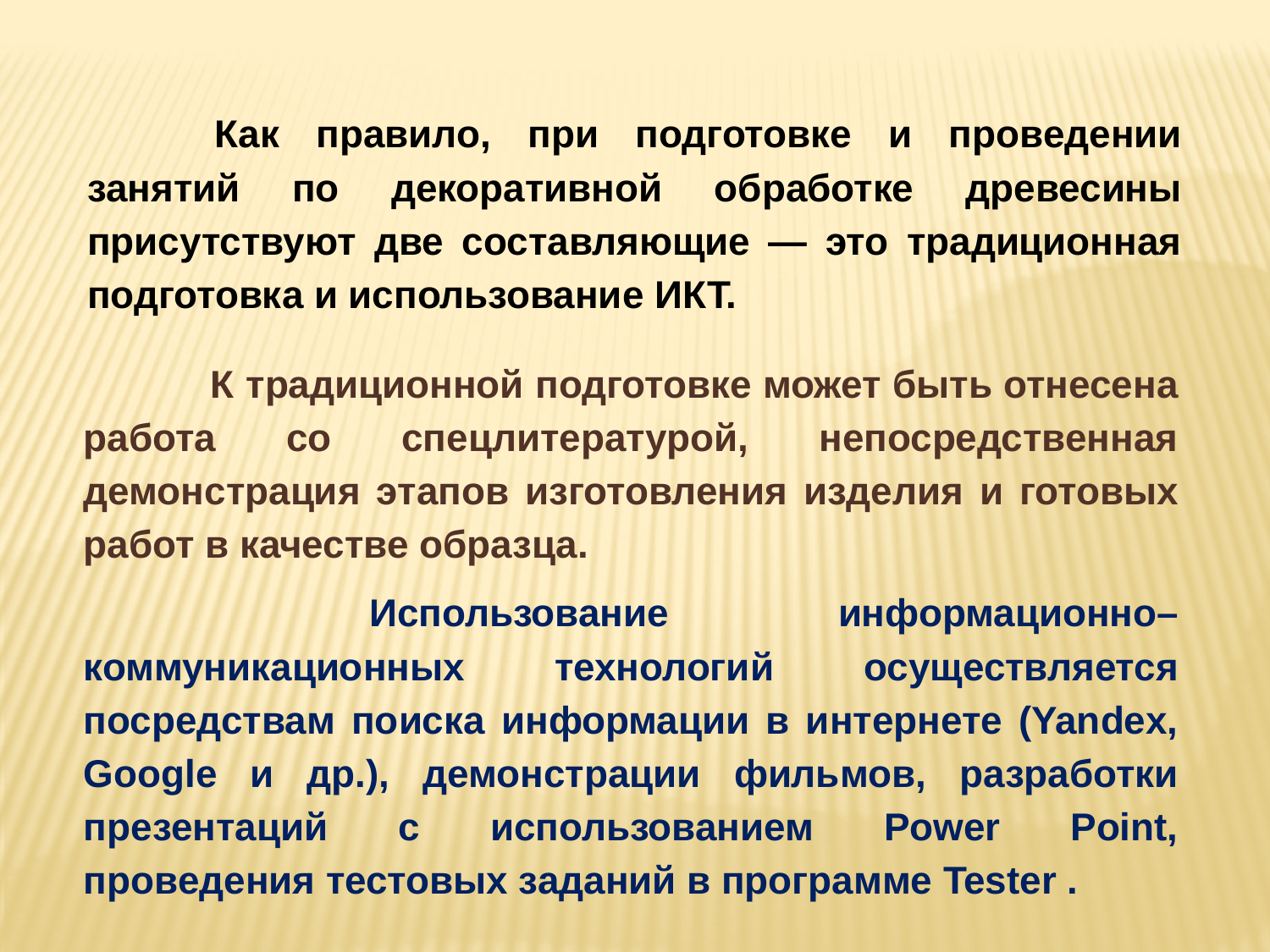

Как правило, при подготовке и проведении занятий по декоративной обработке древесины присутствуют две составляющие — это традиционная подготовка и использование ИКТ.
	К традиционной подготовке может быть отнесена работа со спецлитературой, непосредственная демонстрация этапов изготовления изделия и готовых работ в качестве образца.
 	Использование информационно–коммуникационных технологий осуществляется посредствам поиска информации в интернете (Yandex, Google и др.), демонстрации фильмов, разработки презентаций с использованием Power Point, проведения тестовых заданий в программе Tester .